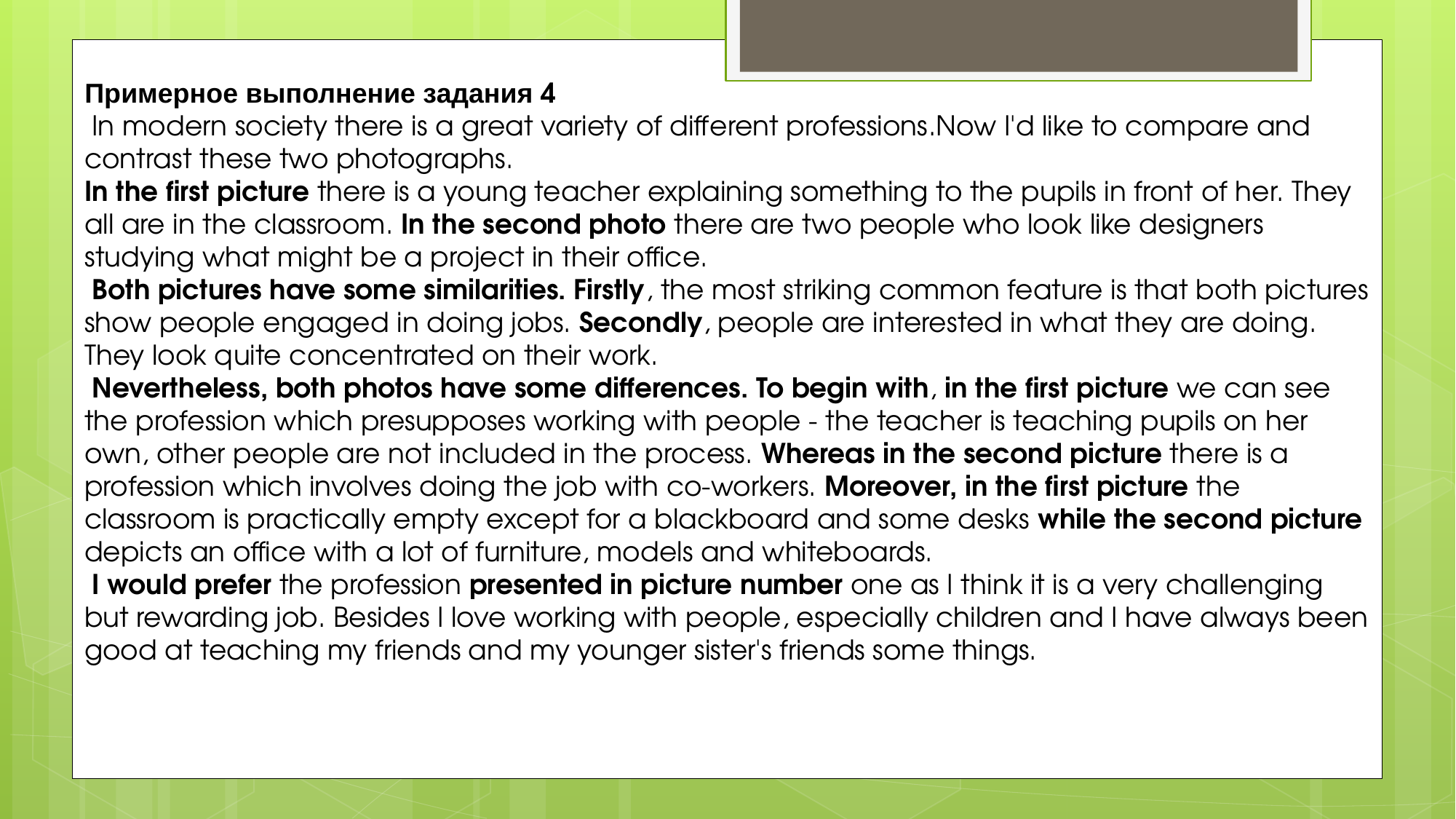

Примерное выполнение задания 4
 In modern society there is a great variety of different professions.Now I'd like to compare and contrast these two photographs.
In the first picture there is a young teacher explaining something to the pupils in front of her. They all are in the classroom. In the second photo there are two people who look like designers studying what might be a project in their office.
 Both pictures have some similarities. Firstly, the most striking common feature is that both pictures show people engaged in doing jobs. Secondly, people are interested in what they are doing. They look quite concentrated on their work.
 Nevertheless, both photos have some differences. To begin with, in the first picture we can see the profession which presupposes working with people - the teacher is teaching pupils on her own, other people are not included in the process. Whereas in the second picture there is a profession which involves doing the job with co-workers. Moreover, in the first picture the classroom is practically empty except for a blackboard and some desks while the second picture depicts an office with a lot of furniture, models and whiteboards.
 I would prefer the profession presented in picture number one as I think it is a very challenging but rewarding job. Besides I love working with people, especially children and I have always been good at teaching my friends and my younger sister's friends some things.